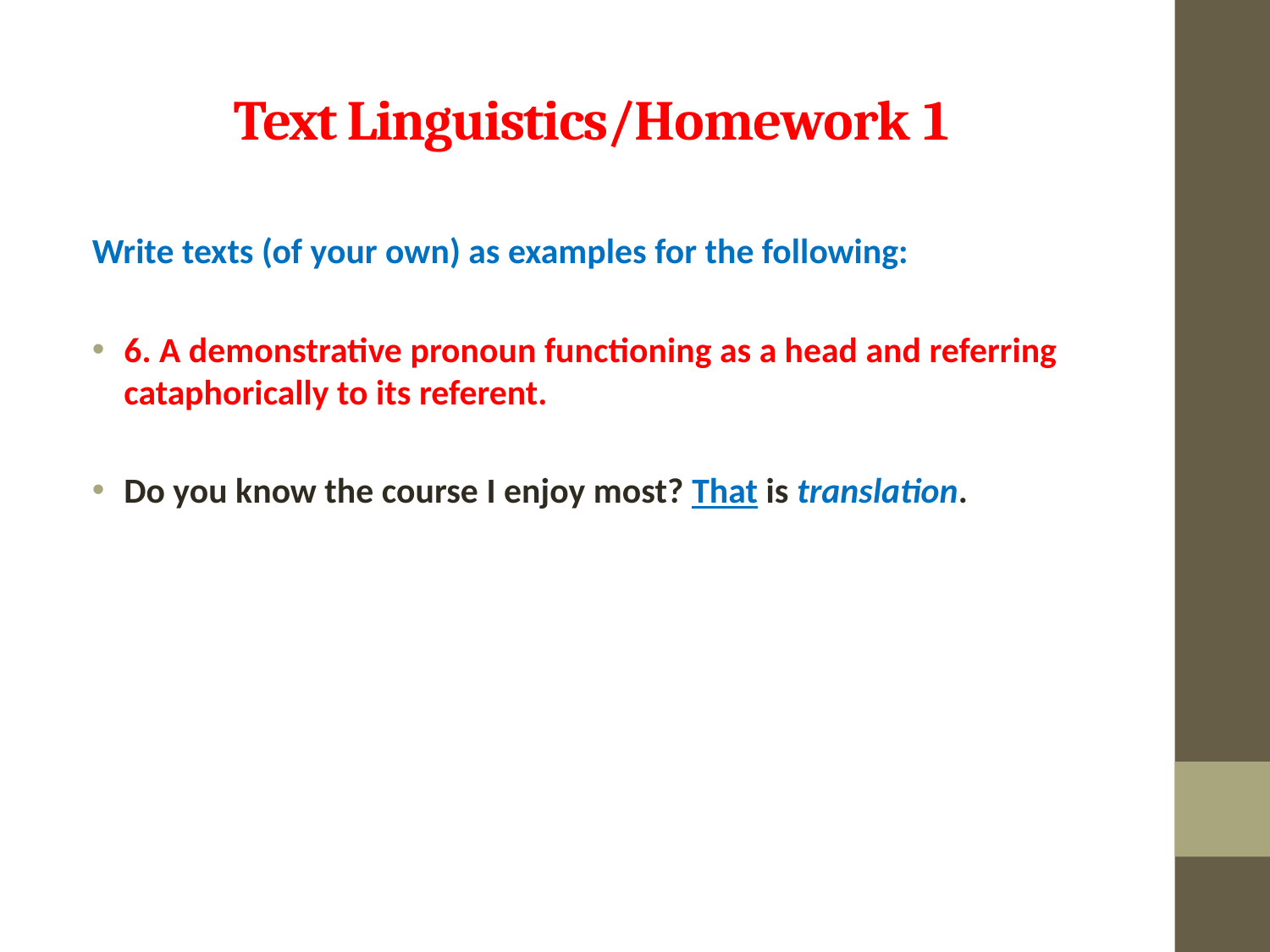

# Text Linguistics/Homework 1
Write texts (of your own) as examples for the following:

6. A demonstrative pronoun functioning as a head and referring cataphorically to its referent.

Do you know the course I enjoy most? That is translation.